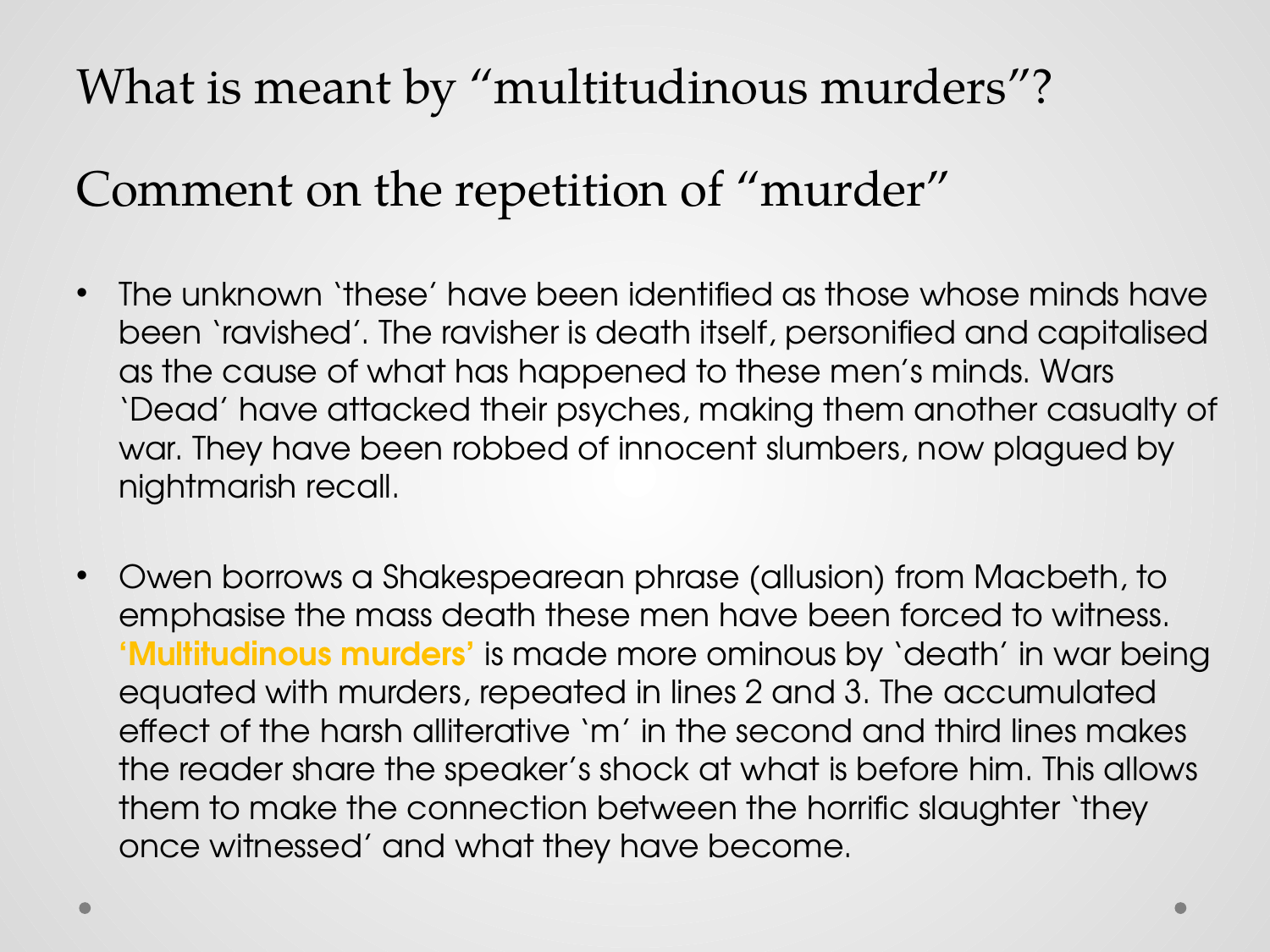

# What is meant by “multitudinous murders”? Comment on the repetition of “murder”

The unknown ‘these’ have been identified as those whose minds have been ‘ravished’. The ravisher is death itself, personified and capitalised as the cause of what has happened to these men’s minds. Wars ‘Dead’ have attacked their psyches, making them another casualty of war. They have been robbed of innocent slumbers, now plagued by nightmarish recall.

Owen borrows a Shakespearean phrase (allusion) from Macbeth, to emphasise the mass death these men have been forced to witness. ‘Multitudinous murders’ is made more ominous by ‘death’ in war being equated with murders, repeated in lines 2 and 3. The accumulated effect of the harsh alliterative ‘m’ in the second and third lines makes the reader share the speaker’s shock at what is before him. This allows them to make the connection between the horrific slaughter ‘they once witnessed’ and what they have become.